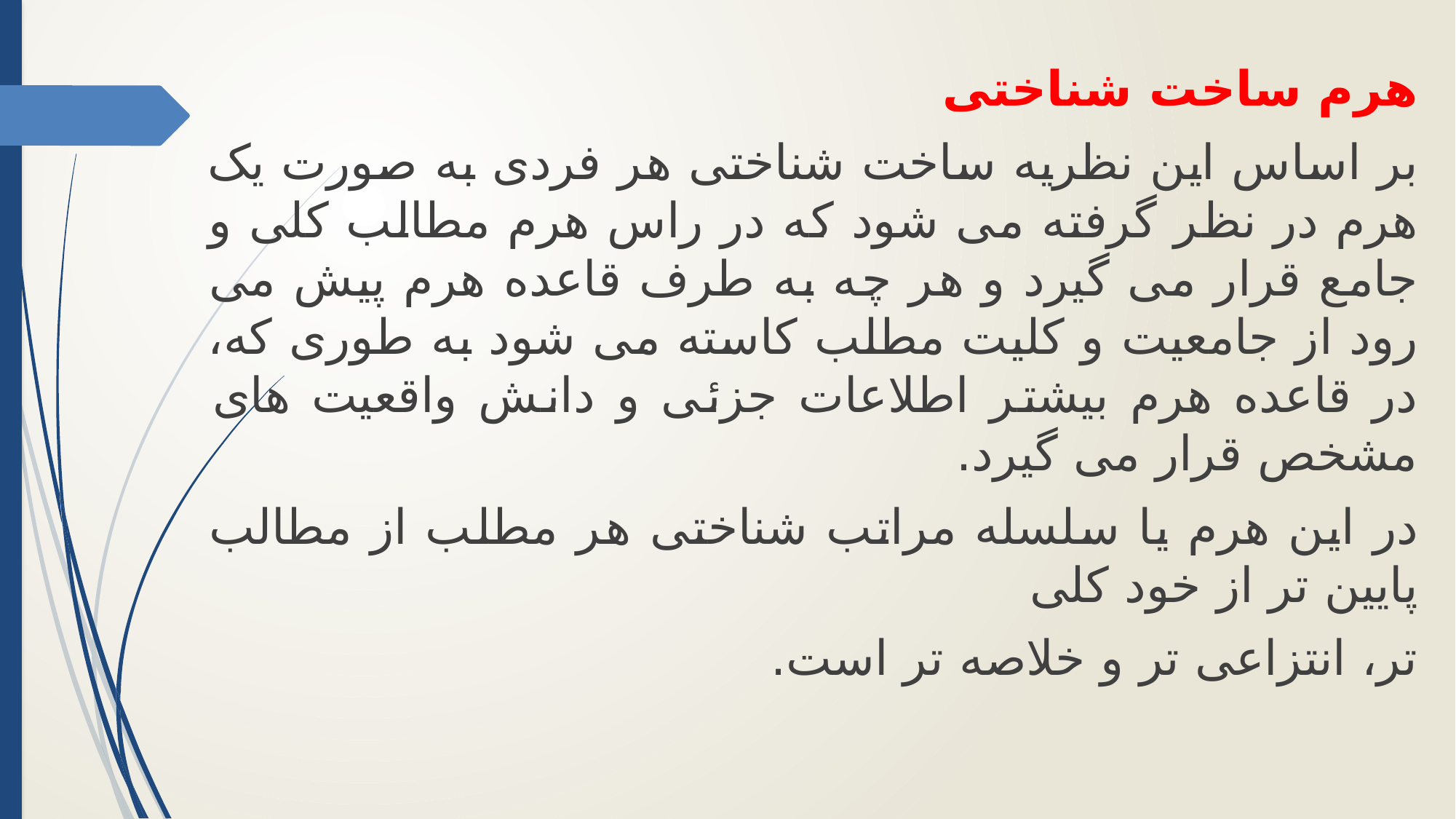

هرم ساخت شناختی
بر اساس این نظریه ساخت شناختی هر فردی به صورت یک هرم در نظر گرفته می شود که در راس هرم مطالب کلی و جامع قرار می گیرد و هر چه به طرف قاعده هرم پیش می رود از جامعیت و کلیت مطلب کاسته می شود به طوری که، در قاعده هرم بیشتر اطلاعات جزئی و دانش واقعیت های مشخص قرار می گیرد.
در این هرم یا سلسله مراتب شناختی هر مطلب از مطالب پایین تر از خود کلی
تر، انتزاعی تر و خلاصه تر است.